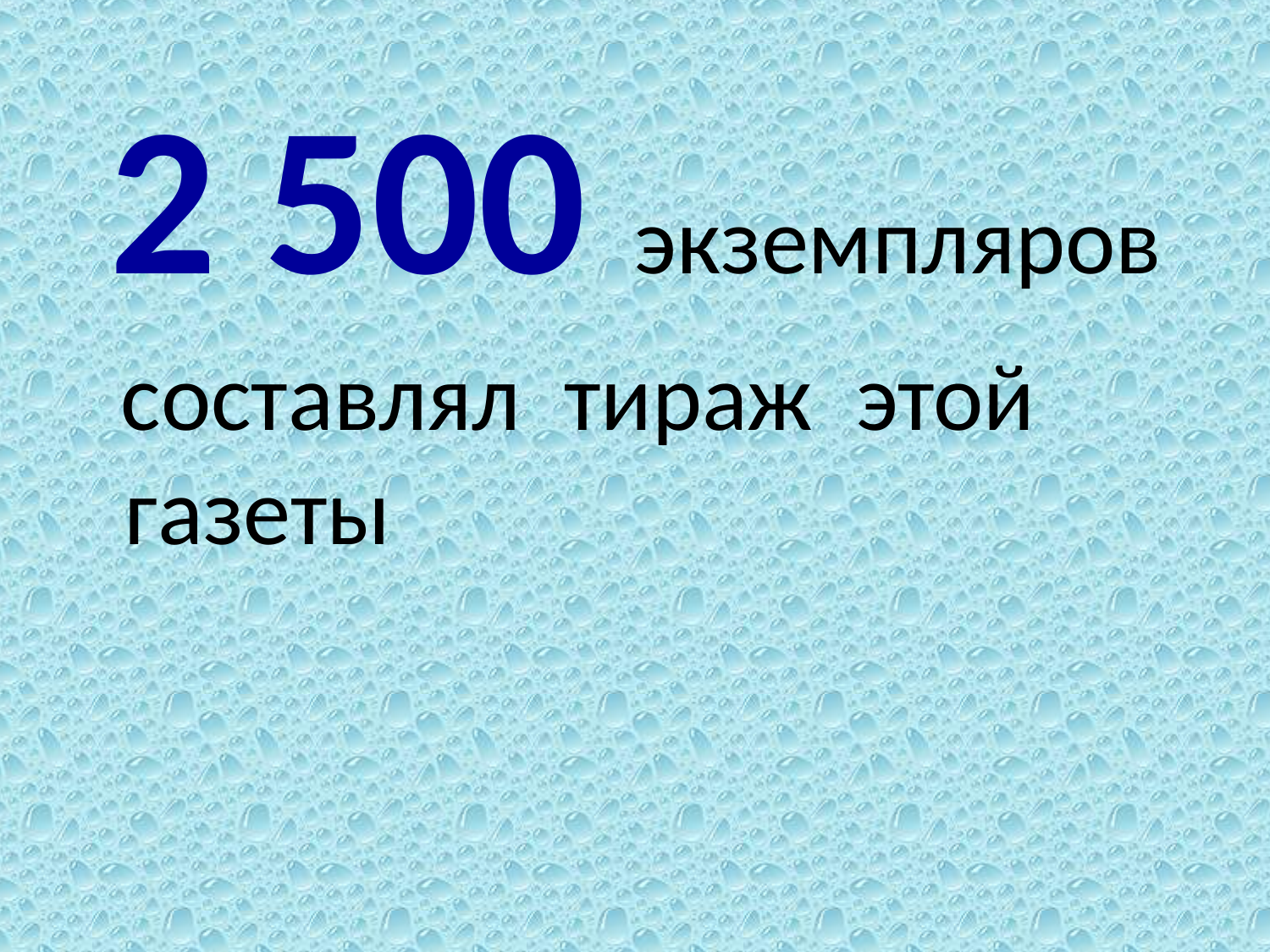

2 500 экземпляров
  составлял  тираж  этой газеты